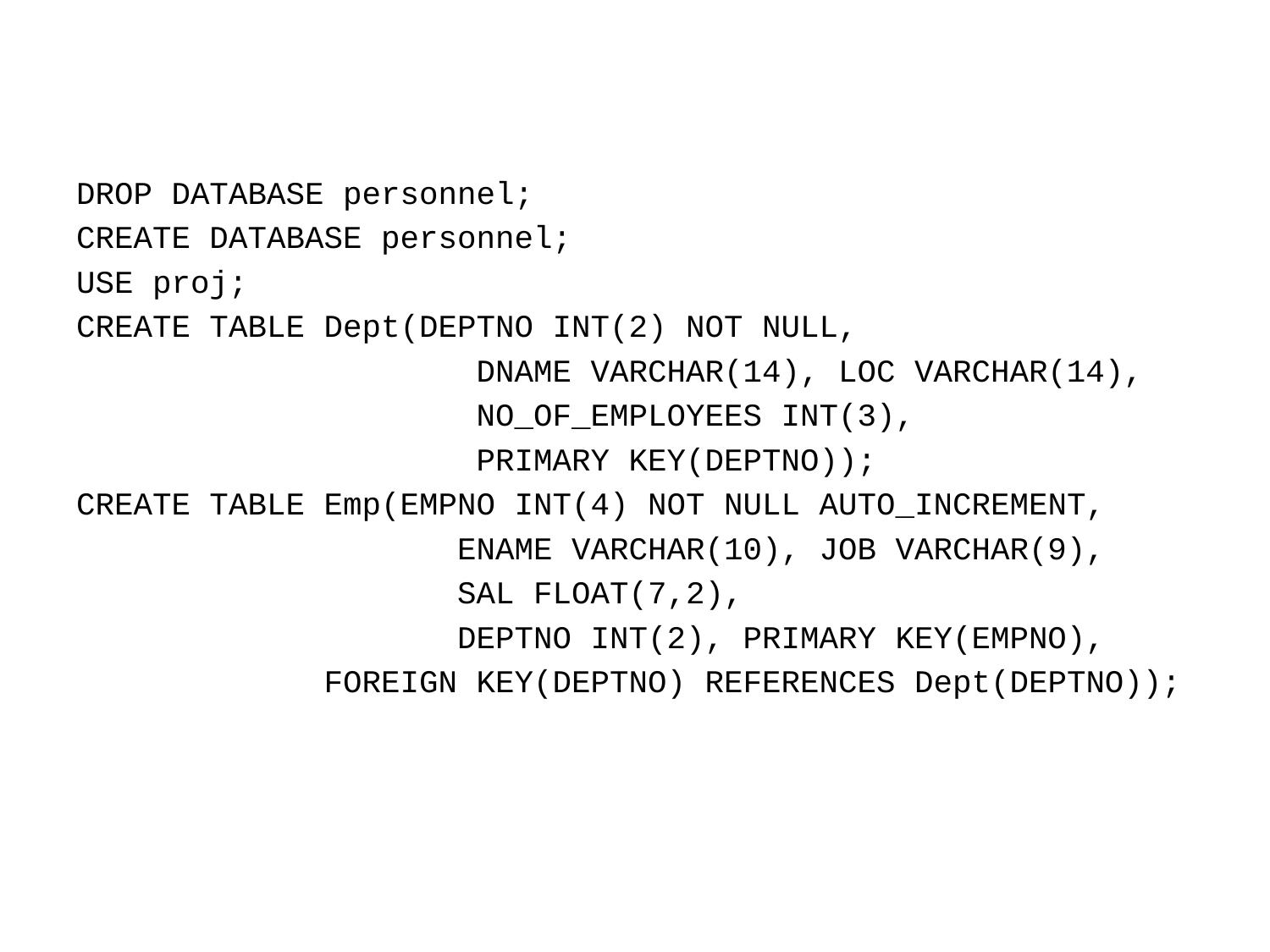

#
DROP DATABASE personnel;
CREATE DATABASE personnel;
USE proj;
CREATE TABLE Dept(DEPTNO INT(2) NOT NULL,
                     DNAME VARCHAR(14), LOC VARCHAR(14),
                     NO_OF_EMPLOYEES INT(3),
                     PRIMARY KEY(DEPTNO));
CREATE TABLE Emp(EMPNO INT(4) NOT NULL AUTO_INCREMENT,
                    ENAME VARCHAR(10), JOB VARCHAR(9),
                    SAL FLOAT(7,2),
                    DEPTNO INT(2), PRIMARY KEY(EMPNO),
             FOREIGN KEY(DEPTNO) REFERENCES Dept(DEPTNO));